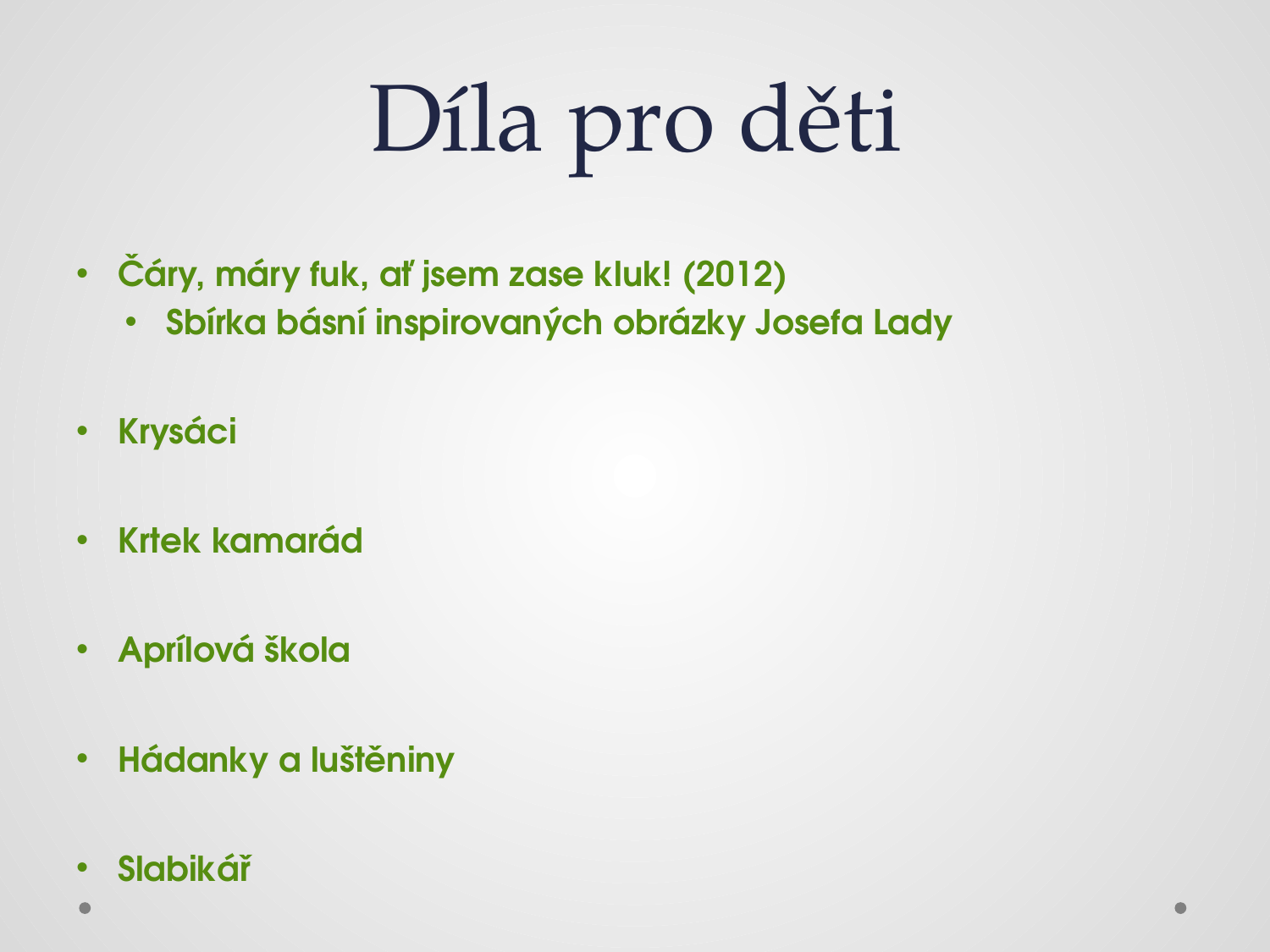

# Díla pro děti
Čáry, máry fuk, ať jsem zase kluk! (2012)
Sbírka básní inspirovaných obrázky Josefa Lady

Krysáci

Krtek kamarád

Aprílová škola

Hádanky a luštěniny

Slabikář